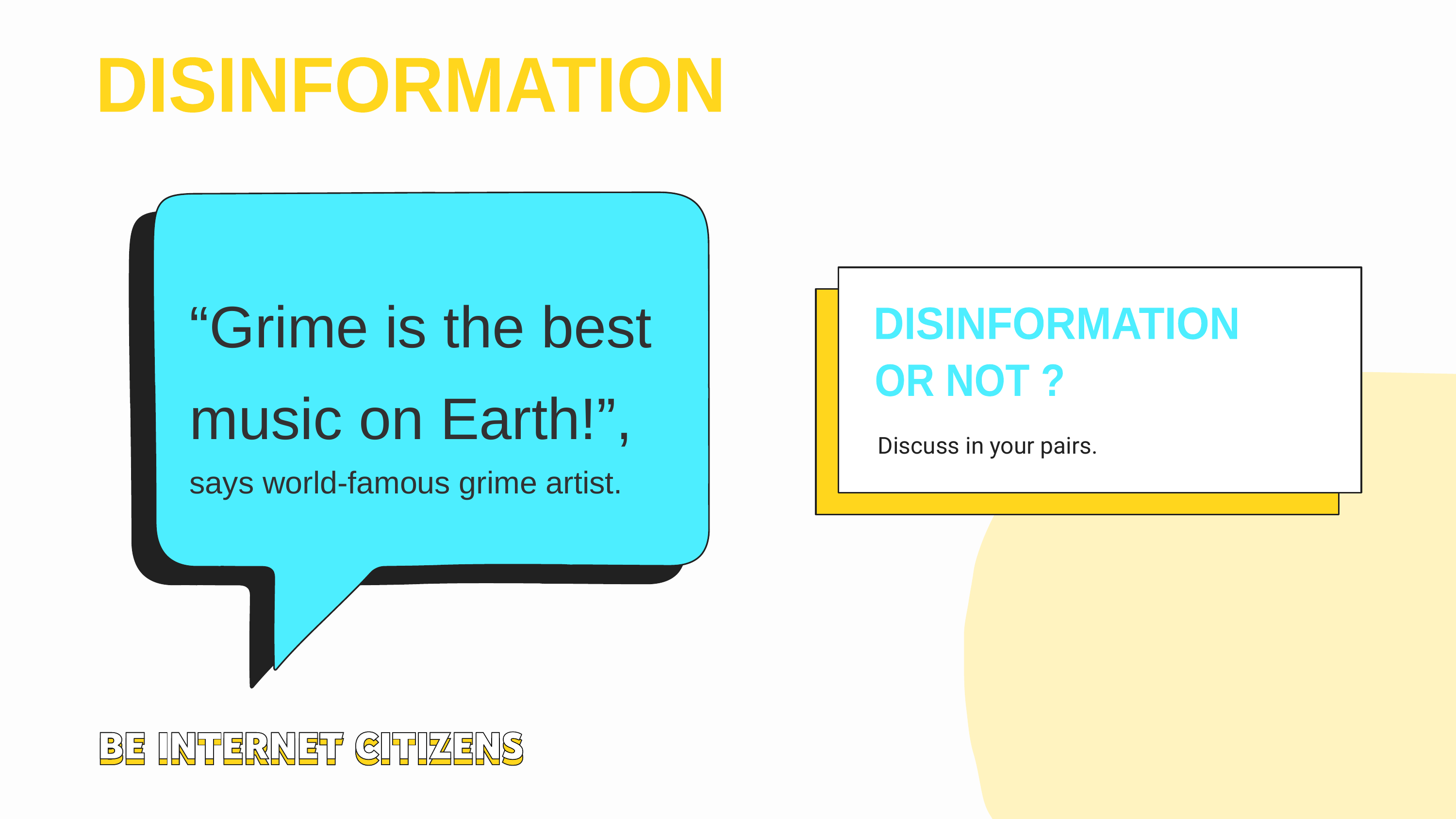

DISINFORMATION

“Grime is the best music on Earth!”,
says world-famous grime artist.

DISINFORMATION
OR NOT ?
Discuss in your pairs.